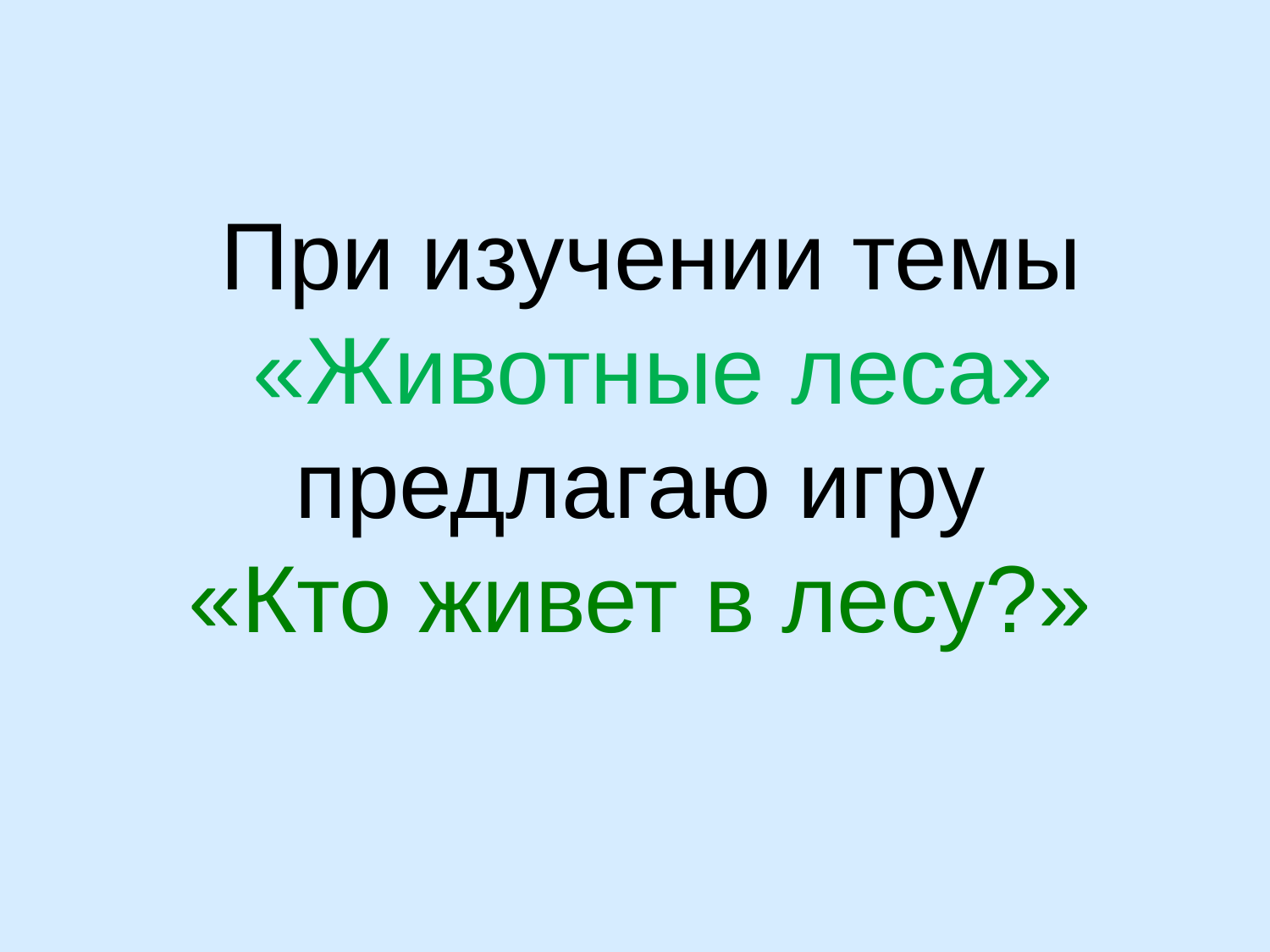

# При изучении темы «Животные леса» предлагаю игру «Кто живет в лесу?»